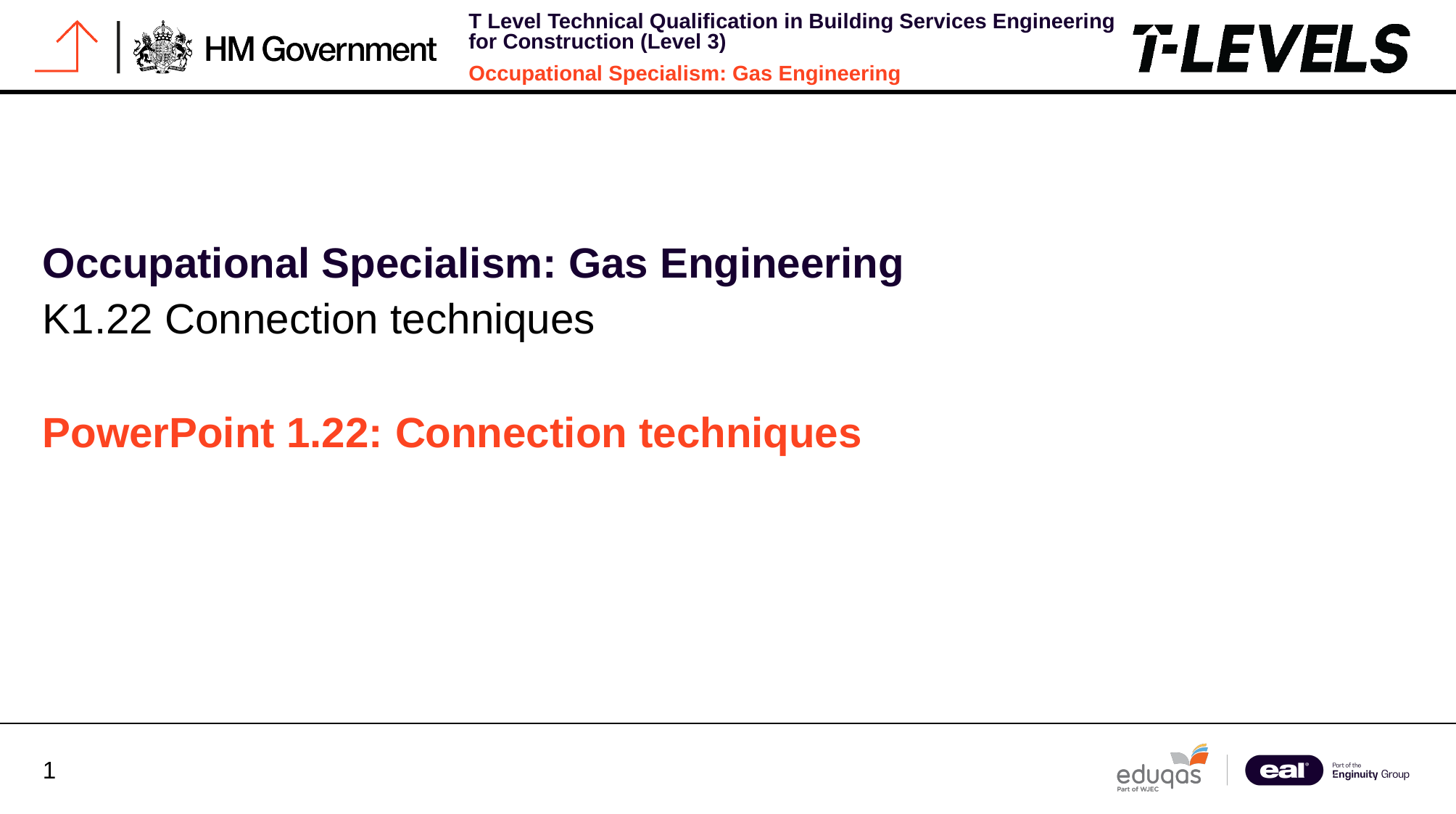

Occupational Specialism: Gas Engineering
K1.22 Connection techniques

PowerPoint 1.22: Connection techniques